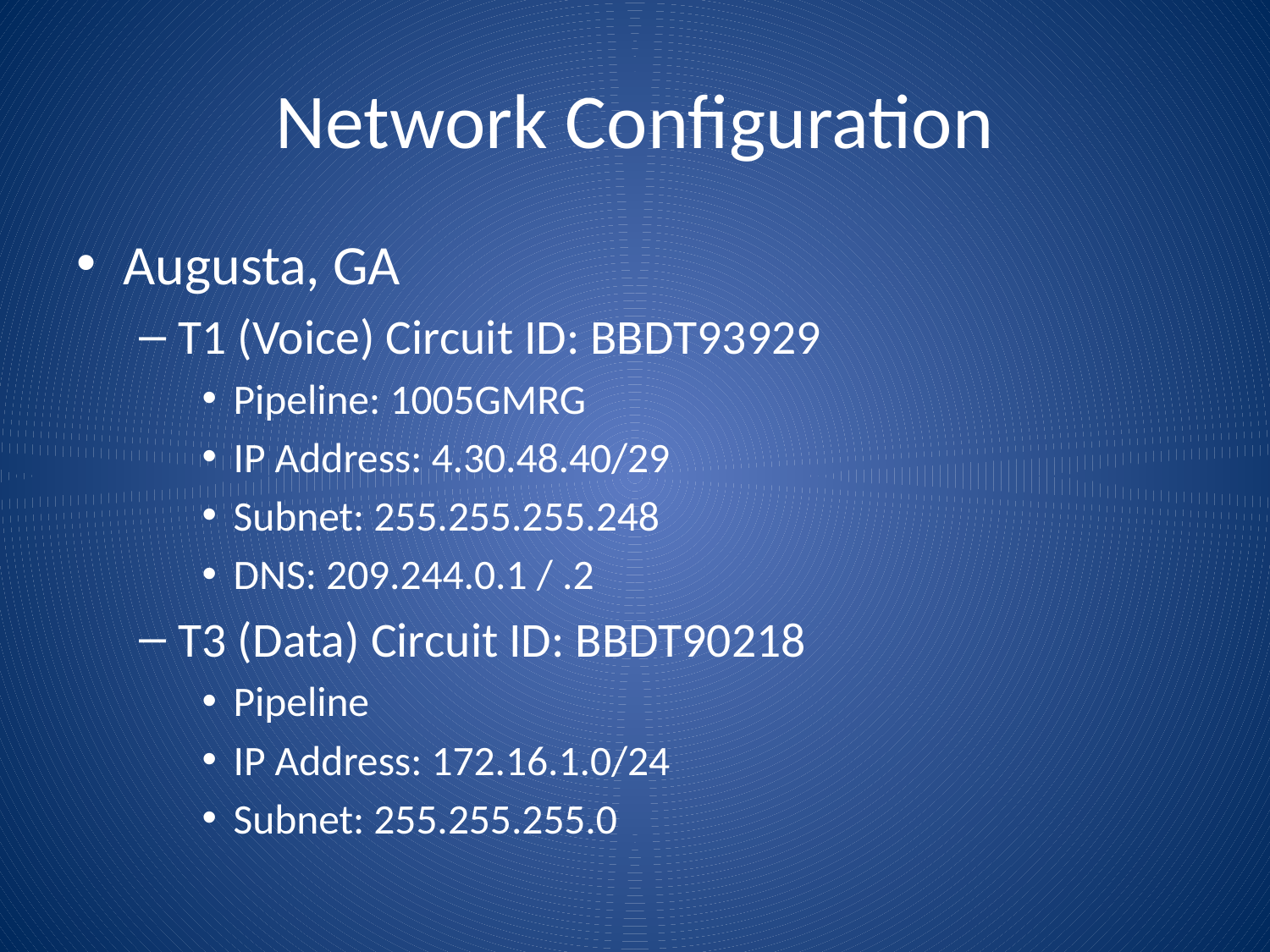

# Network Configuration
Augusta, GA
T1 (Voice) Circuit ID: BBDT93929
Pipeline: 1005GMRG
IP Address: 4.30.48.40/29
Subnet: 255.255.255.248
DNS: 209.244.0.1 / .2
T3 (Data) Circuit ID: BBDT90218
Pipeline
IP Address: 172.16.1.0/24
Subnet: 255.255.255.0